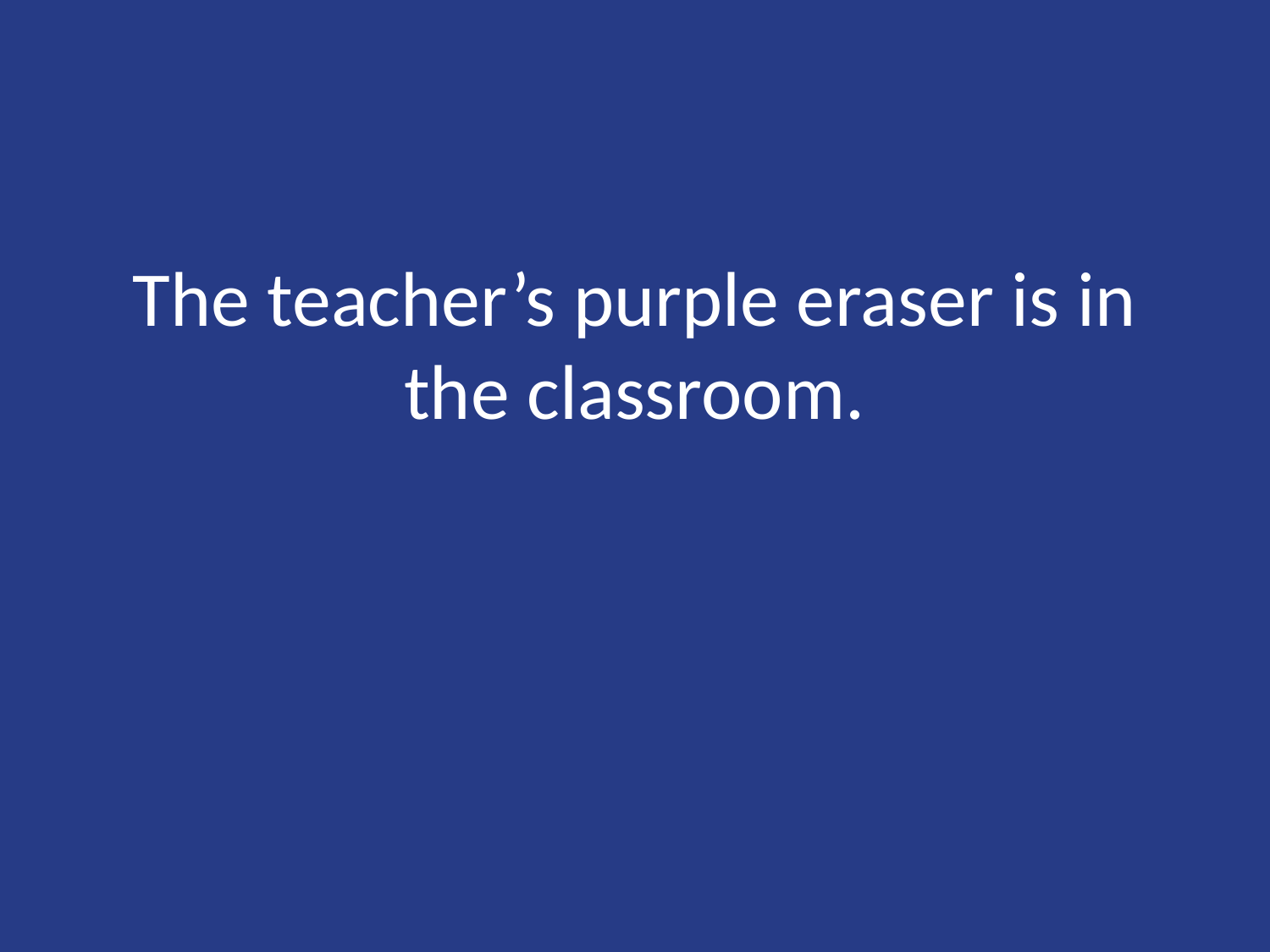

# The teacher’s purple eraser is in the classroom.